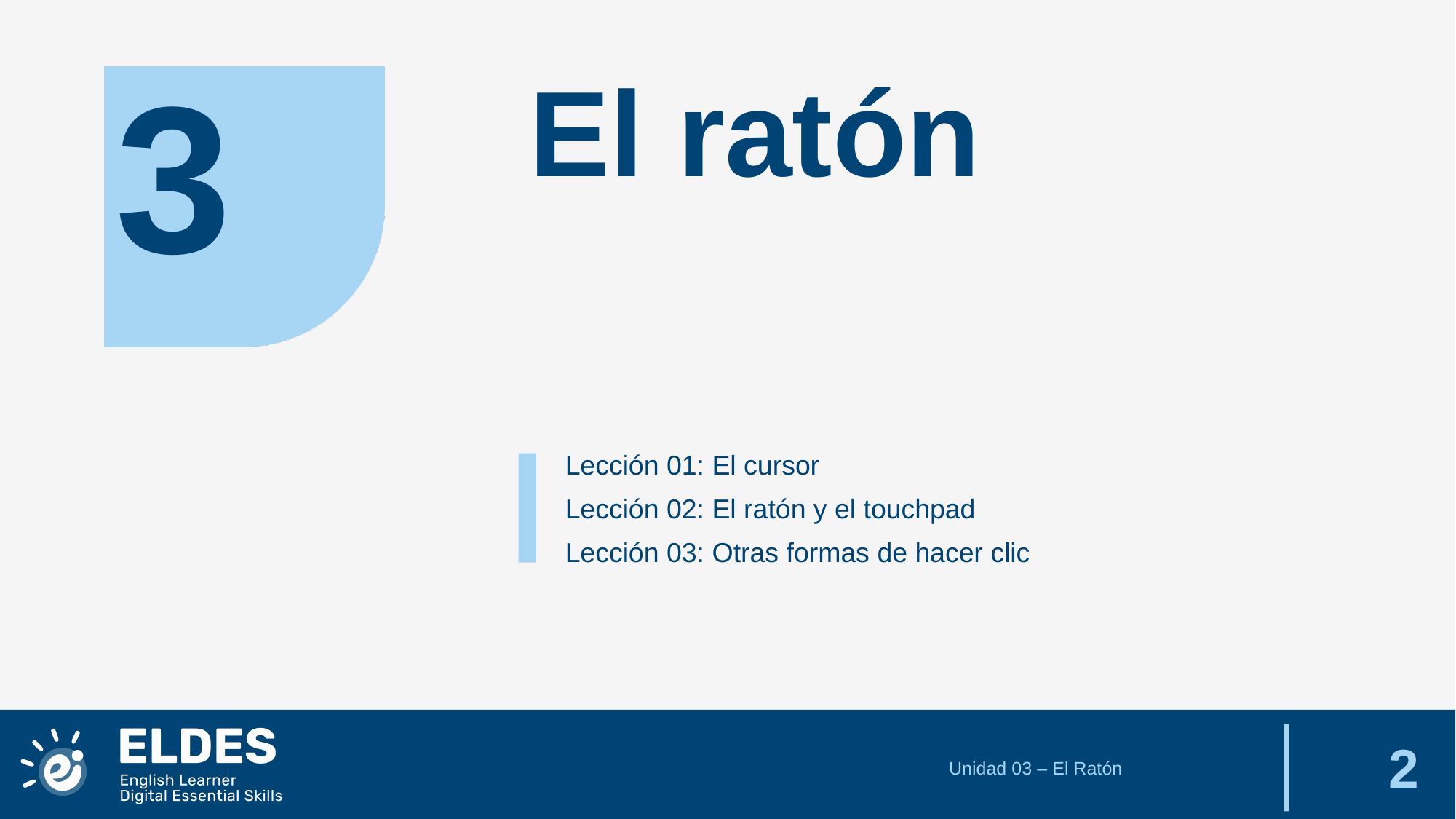

3
El ratón
Lección 01: El cursor
Lección 02: El ratón y el touchpad
Lección 03: Otras formas de hacer clic
2
Unidad 03 – El Ratón